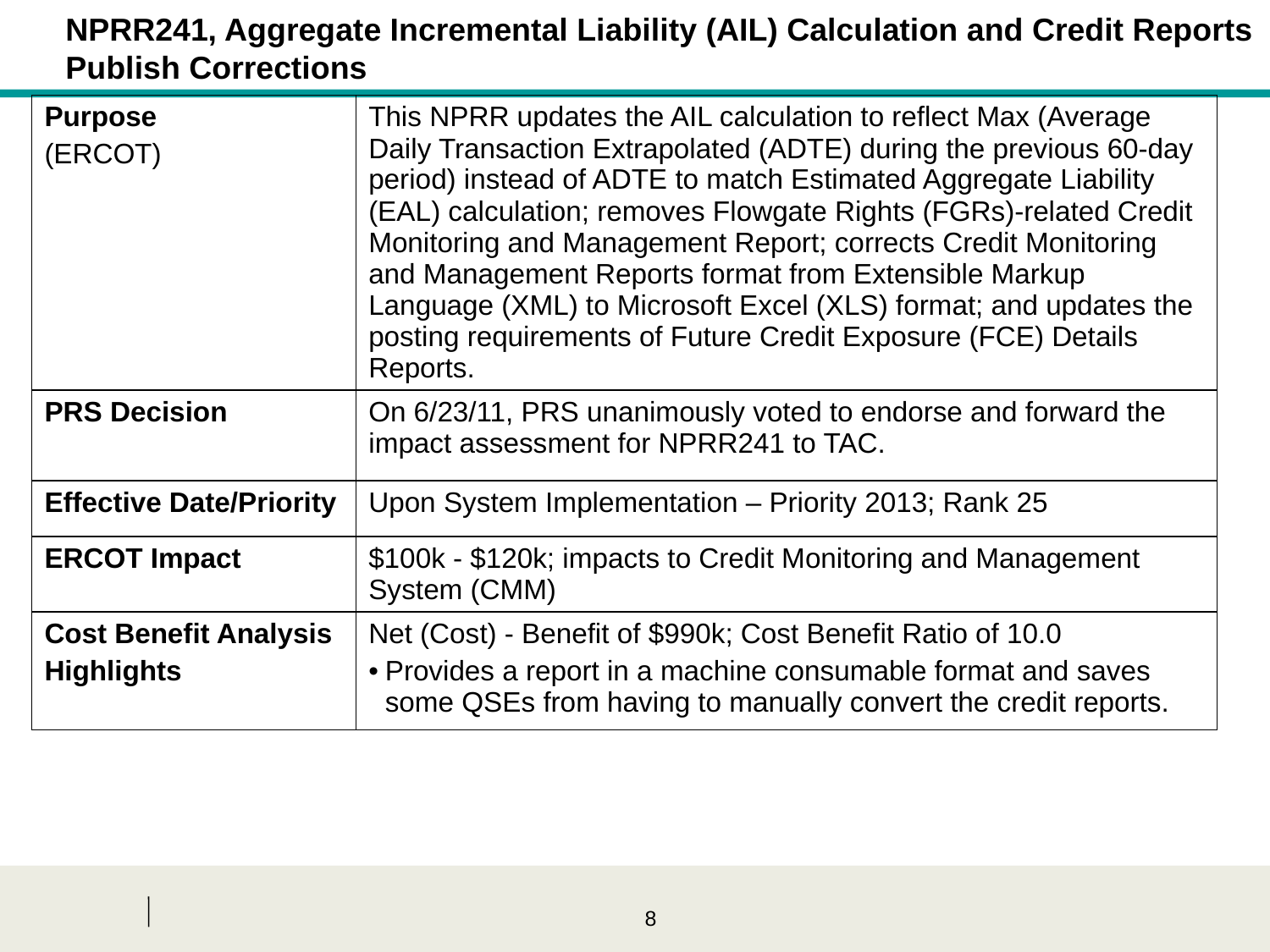

NPRR241, Aggregate Incremental Liability (AIL) Calculation and Credit Reports Publish Corrections
| Purpose (ERCOT) | This NPRR updates the AIL calculation to reflect Max (Average Daily Transaction Extrapolated (ADTE) during the previous 60-day period) instead of ADTE to match Estimated Aggregate Liability (EAL) calculation; removes Flowgate Rights (FGRs)-related Credit Monitoring and Management Report; corrects Credit Monitoring and Management Reports format from Extensible Markup Language (XML) to Microsoft Excel (XLS) format; and updates the posting requirements of Future Credit Exposure (FCE) Details Reports. |
| --- | --- |
| PRS Decision | On 6/23/11, PRS unanimously voted to endorse and forward the impact assessment for NPRR241 to TAC. |
| Effective Date/Priority | Upon System Implementation – Priority 2013; Rank 25 |
| ERCOT Impact | $100k - $120k; impacts to Credit Monitoring and Management System (CMM) |
| Cost Benefit Analysis Highlights | Net (Cost) - Benefit of $990k; Cost Benefit Ratio of 10.0 Provides a report in a machine consumable format and saves some QSEs from having to manually convert the credit reports. |